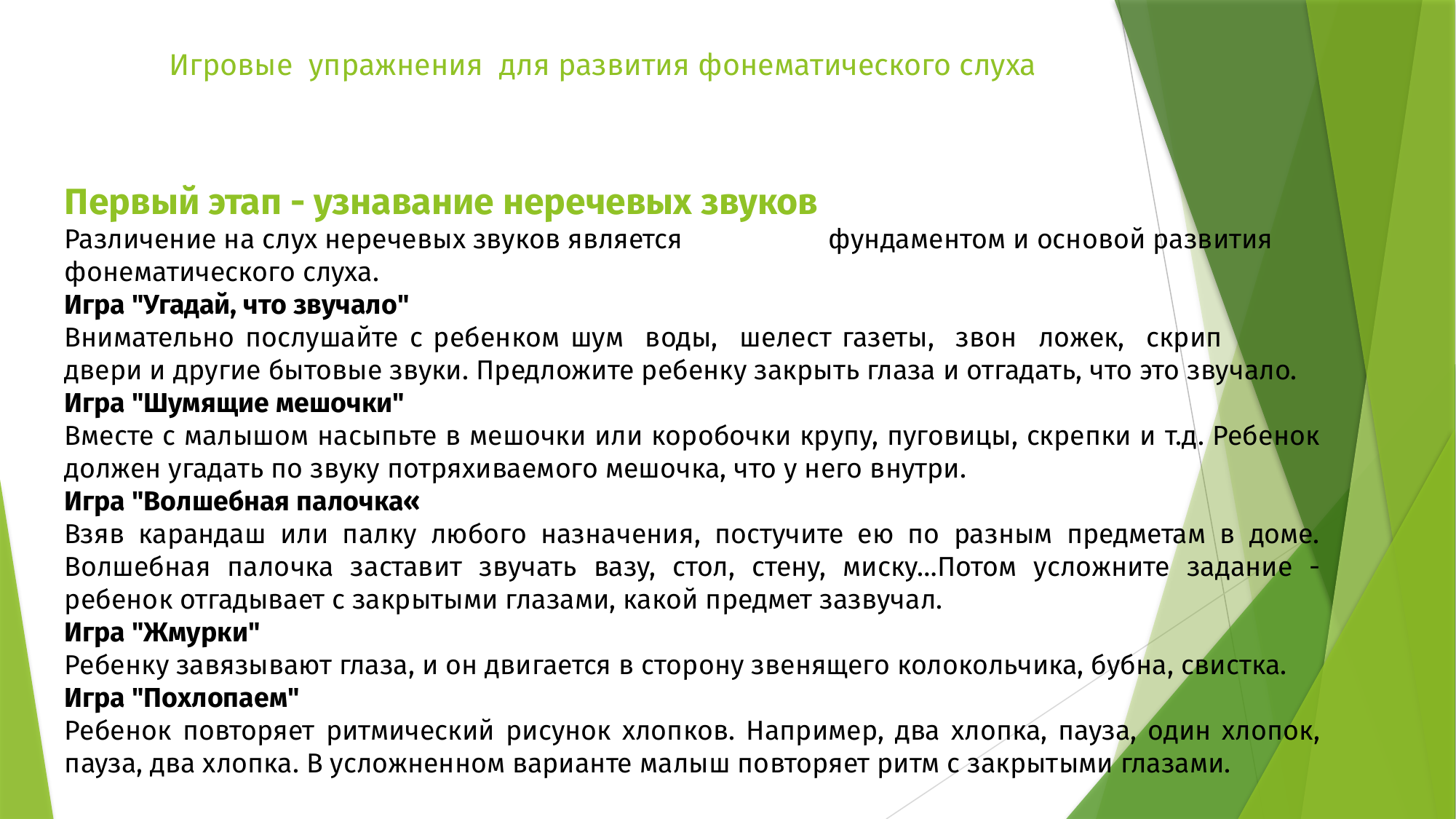

# Игровые  упражнения  для развития фонематического слуха
Первый этап - узнавание неречевых звуков
Различение на слух неречевых звуков является 		фундаментом и основой развития фонематического слуха.
Игра "Угадай, что звучало"
Внимательно послушайте с ребенком шум  воды,  шелест газеты,  звон  ложек,  скрип 	двери и другие бытовые звуки. Предложите ребенку закрыть глаза и отгадать, что это звучало.
Игра "Шумящие мешочки"
Вместе с малышом насыпьте в мешочки или коробочки крупу, пуговицы, скрепки и т.д. Ребенок должен угадать по звуку потряхиваемого мешочка, что у него внутри.
Игра "Волшебная палочка«
Взяв карандаш или палку любого назначения, постучите ею по разным предметам в доме. Волшебная палочка заставит звучать вазу, стол, стену, миску…Потом усложните задание - ребенок отгадывает с закрытыми глазами, какой предмет зазвучал.
Игра "Жмурки"
Ребенку завязывают глаза, и он двигается в сторону звенящего колокольчика, бубна, свистка.
Игра "Похлопаем"
Ребенок повторяет ритмический рисунок хлопков. Например, два хлопка, пауза, один хлопок, пауза, два хлопка. В усложненном варианте малыш повторяет ритм с закрытыми глазами.